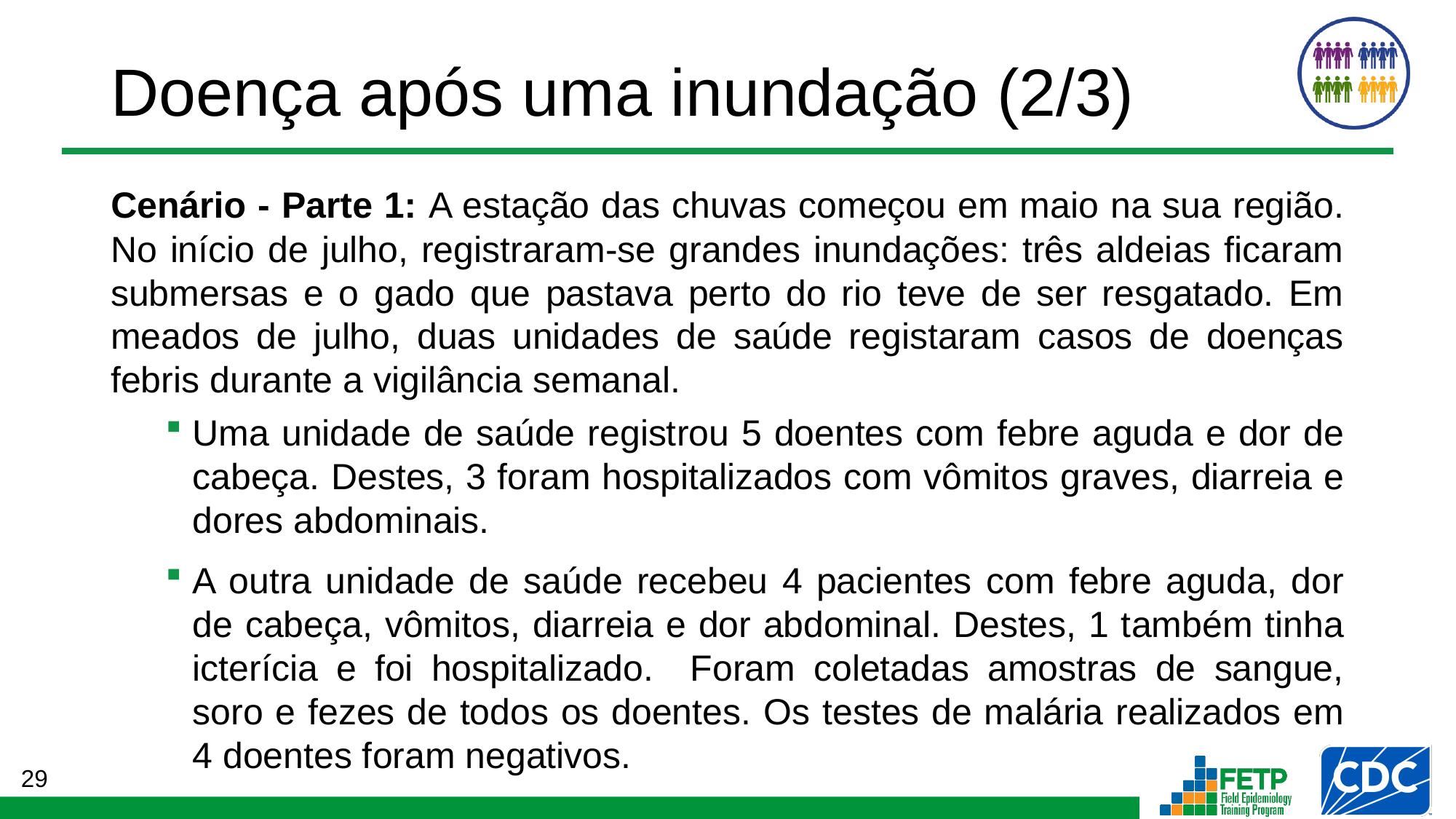

# Doença após uma inundação (2/3)
Cenário - Parte 1: A estação das chuvas começou em maio na sua região. No início de julho, registraram-se grandes inundações: três aldeias ficaram submersas e o gado que pastava perto do rio teve de ser resgatado. Em meados de julho, duas unidades de saúde registaram casos de doenças febris durante a vigilância semanal.
Uma unidade de saúde registrou 5 doentes com febre aguda e dor de cabeça. Destes, 3 foram hospitalizados com vômitos graves, diarreia e dores abdominais.
A outra unidade de saúde recebeu 4 pacientes com febre aguda, dor de cabeça, vômitos, diarreia e dor abdominal. Destes, 1 também tinha icterícia e foi hospitalizado.  Foram coletadas amostras de sangue, soro e fezes de todos os doentes. Os testes de malária realizados em 4 doentes foram negativos.